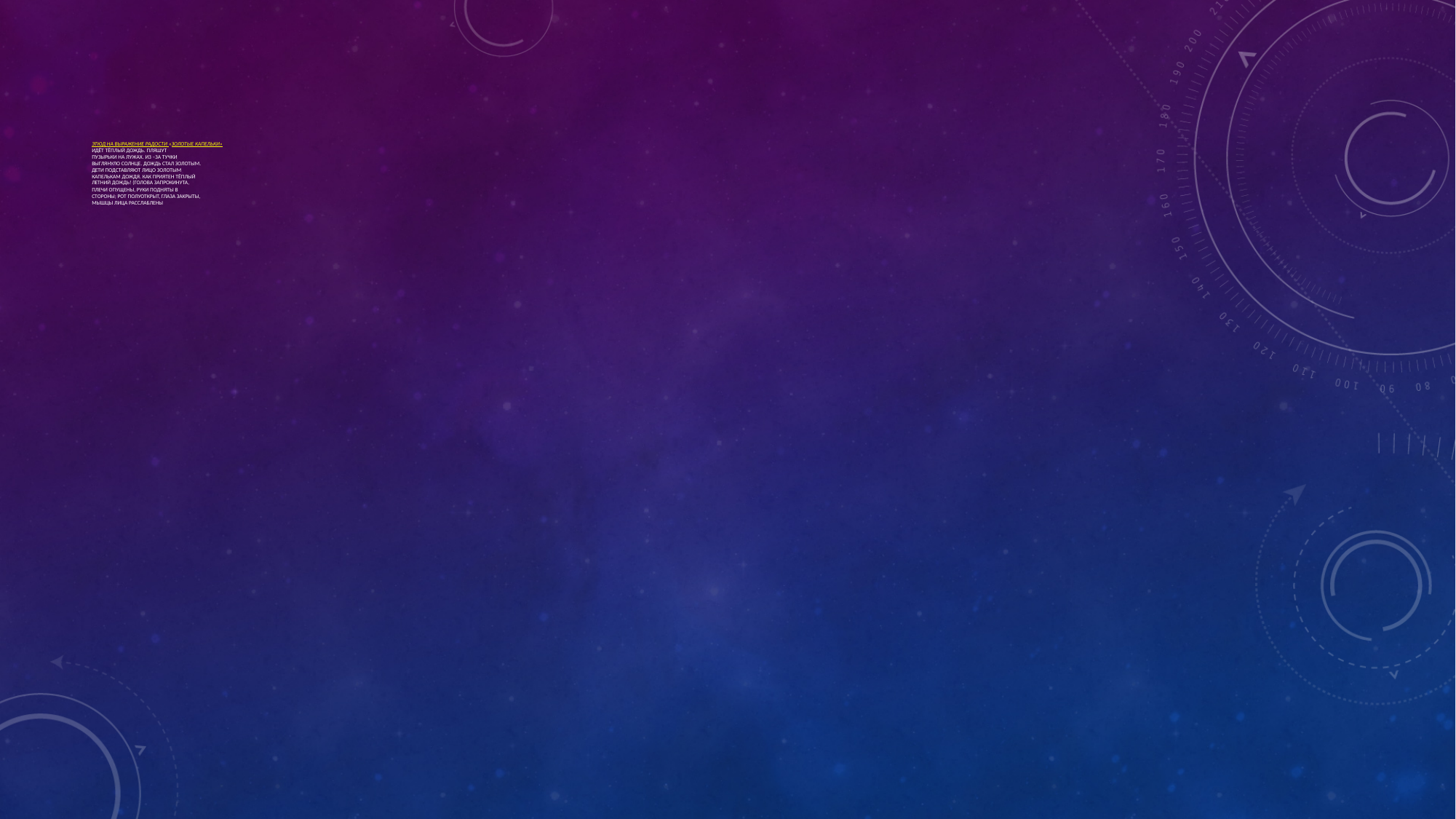

# Этюд на выражение радости «Золотые капельки» Идёт тёплый дождь. Пляшут пузырьки на лужах. Из –за тучки выглянуло солнце. Дождь стал золотым. Дети подставляют лицо золотым капелькам дождя. Как приятен тёплый летний дождь! (голова запрокинута, плечи опущены, руки подняты в стороны; рот полуоткрыт, глаза закрыты, мышцы лица расслаблены